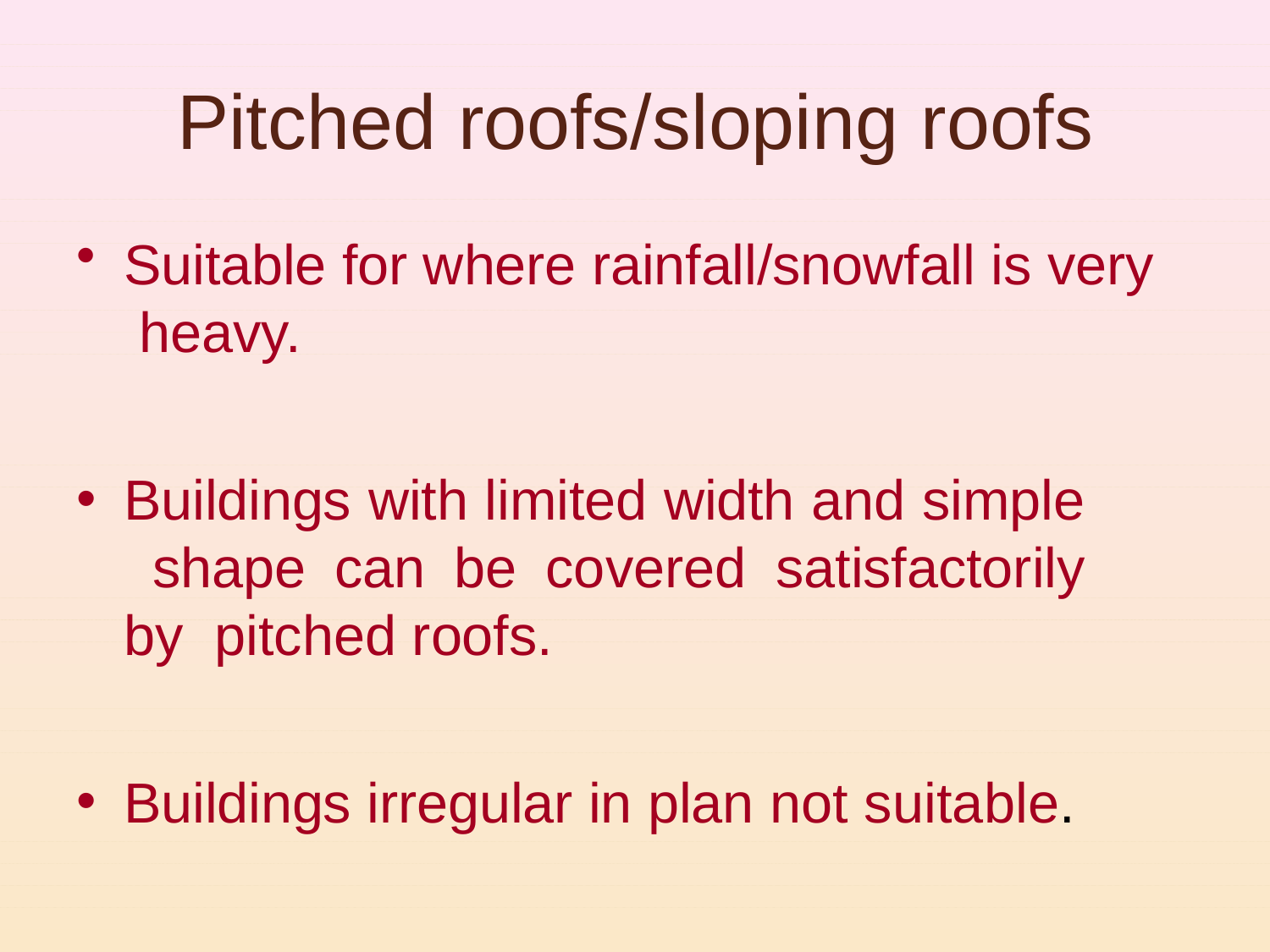

# Pitched roofs/sloping	roofs

Suitable for where rainfall/snowfall is very  heavy.

Buildings with limited width and simple  shape can be covered satisfactorily by  pitched roofs.

Buildings irregular in plan not suitable.